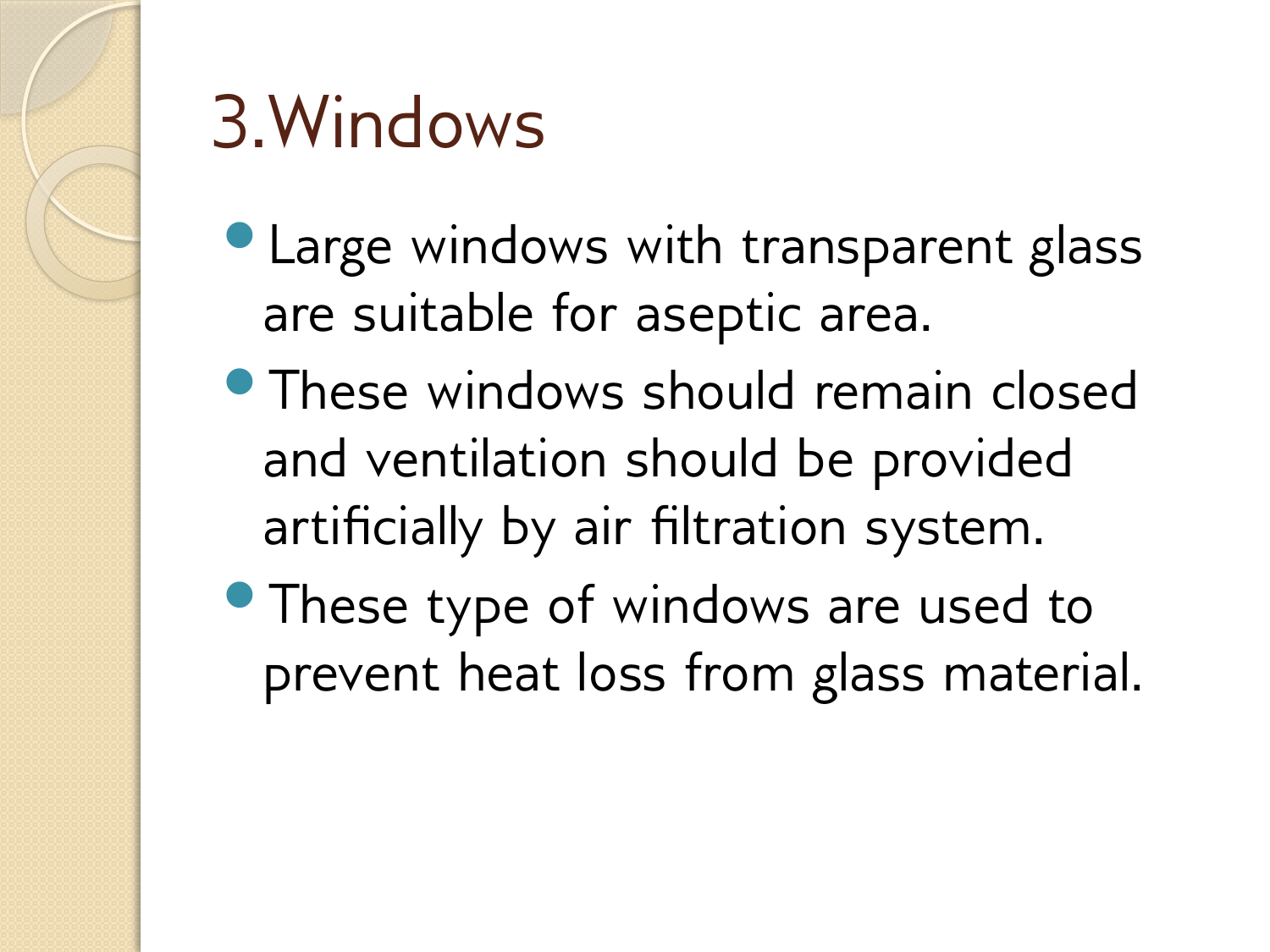

# 3.Windows
Large windows with transparent glass are suitable for aseptic area.
These windows should remain closed and ventilation should be provided artificially by air filtration system.
These type of windows are used to prevent heat loss from glass material.